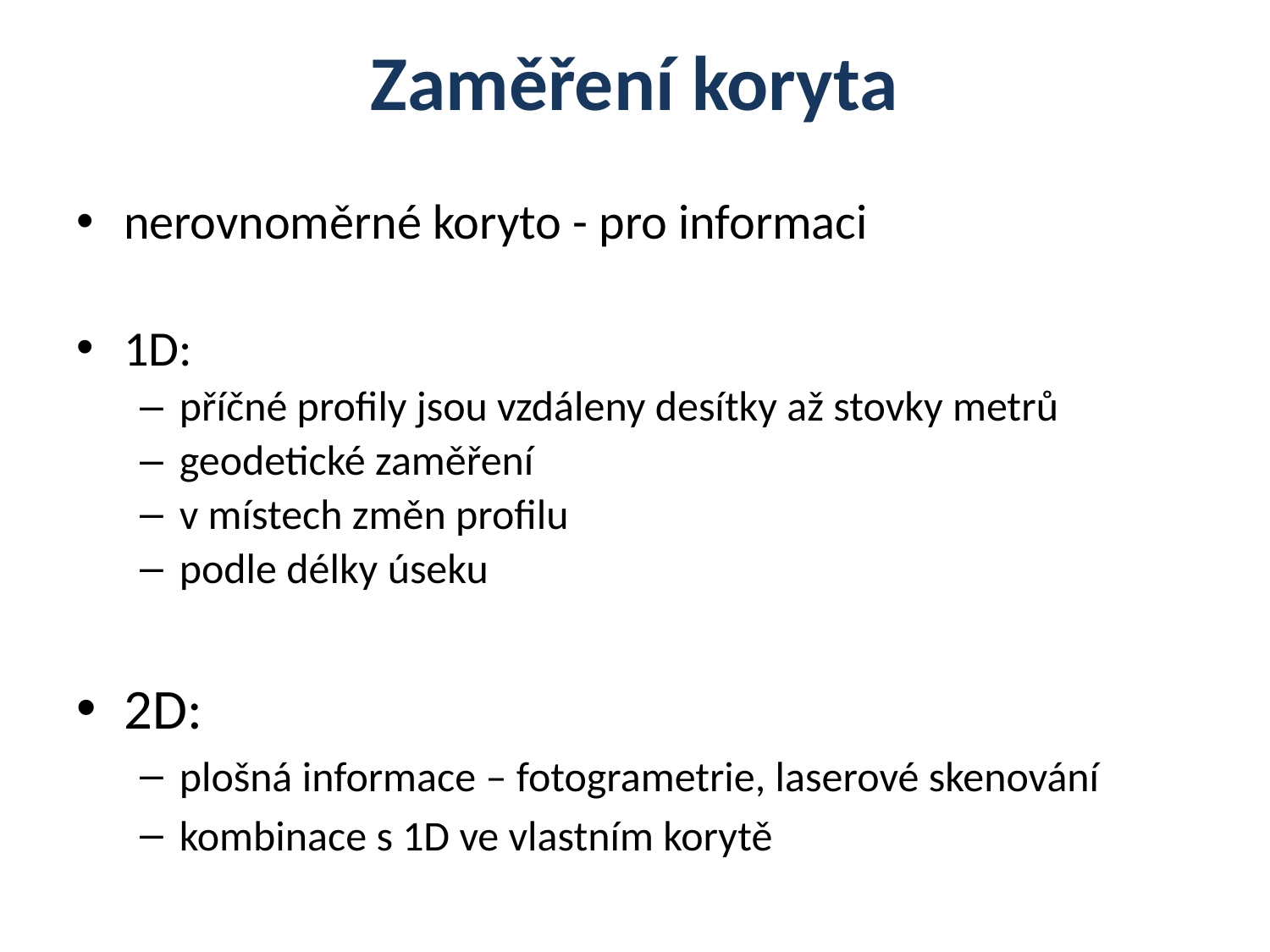

# Zaměření koryta
nerovnoměrné koryto - pro informaci

1D:
příčné profily jsou vzdáleny desítky až stovky metrů
geodetické zaměření
v místech změn profilu
podle délky úseku

2D:
plošná informace – fotogrametrie, laserové skenování
kombinace s 1D ve vlastním korytě